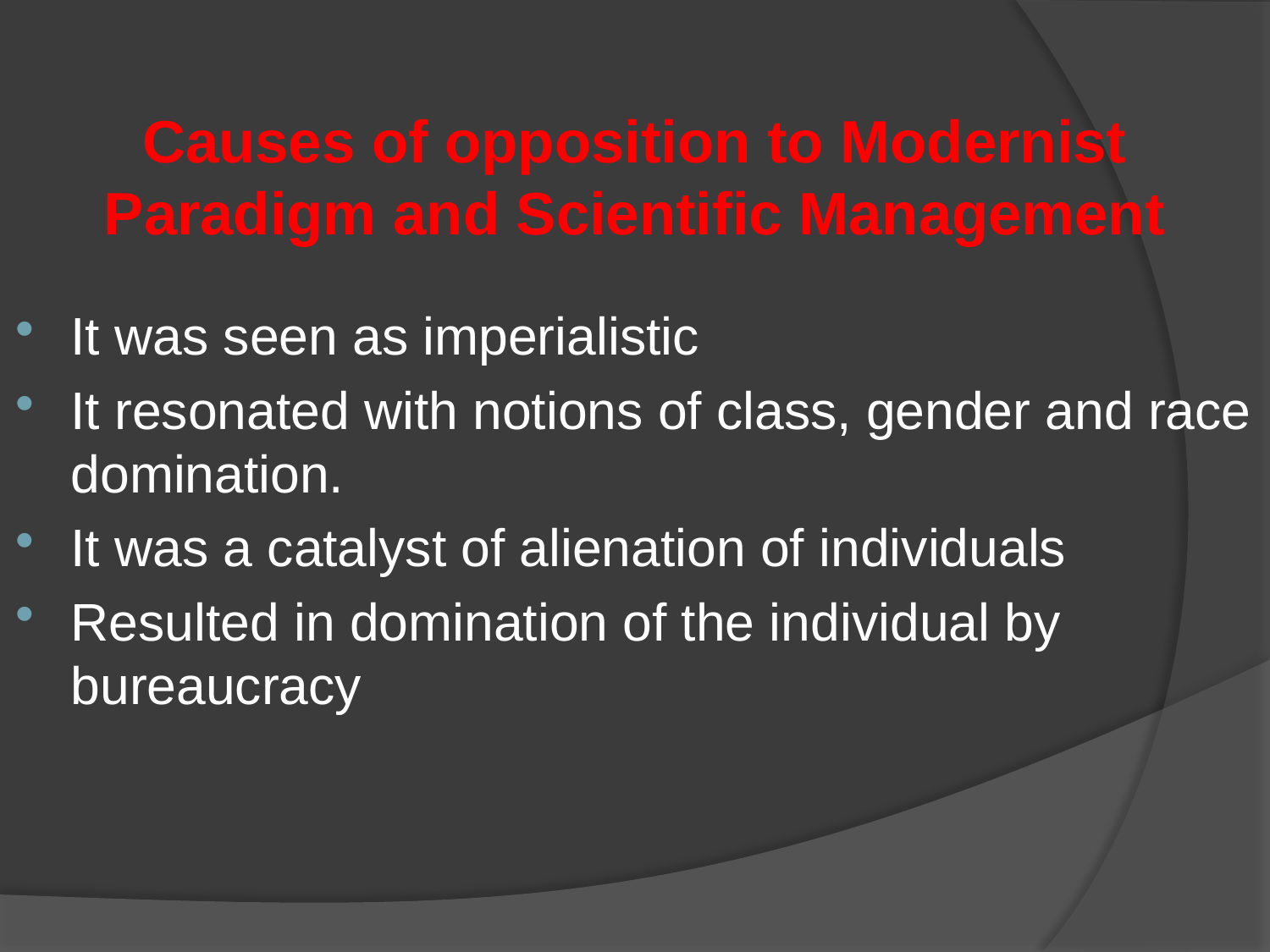

# Causes of opposition to Modernist Paradigm and Scientific Management
It was seen as imperialistic
It resonated with notions of class, gender and race domination.
It was a catalyst of alienation of individuals
Resulted in domination of the individual by bureaucracy